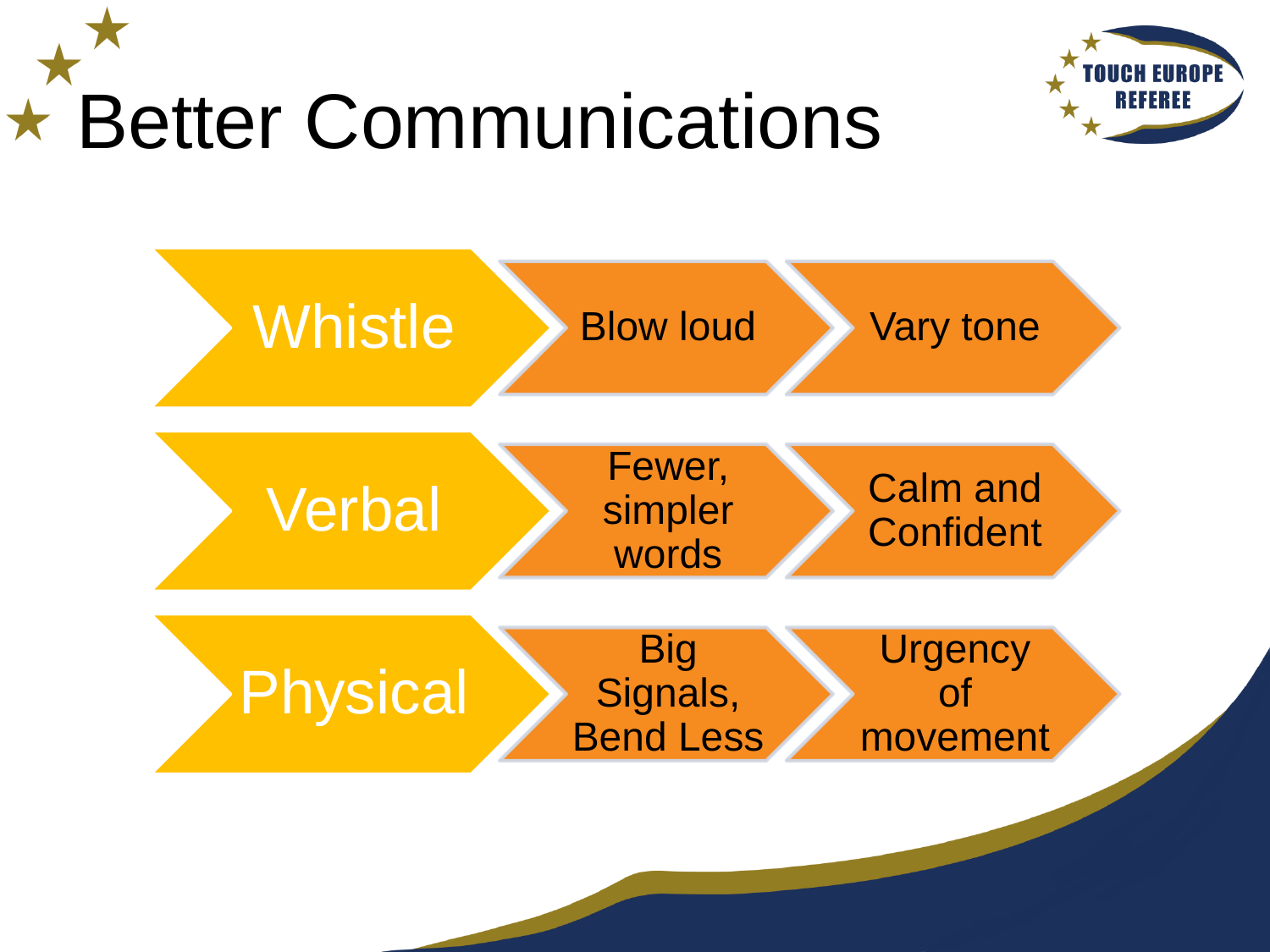

# Better Communications
Whistle
Blow loud
Vary tone
Verbal
Fewer, simpler words
Calm and Confident
Physical
Big Signals, Bend Less
Urgency of movement